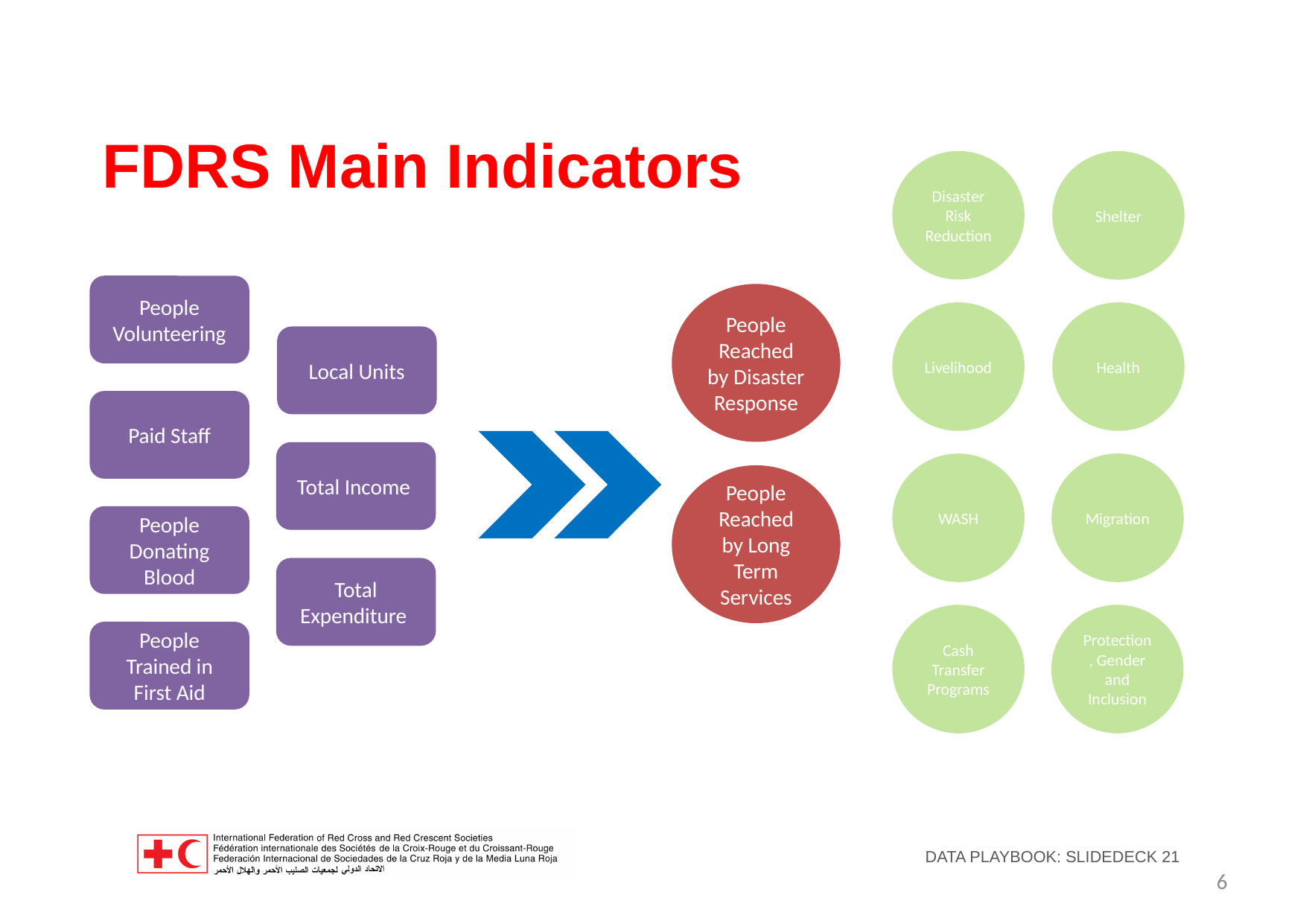

# FDRS Main Indicators
Disaster Risk Reduction
Shelter
Livelihood
Health
WASH
Migration
Cash Transfer Programs
Protection, Gender and Inclusion
People Reached by Disaster Response
People Reached by Long Term Services
People Volunteering
Local Units
Paid Staff
Total Income
People Donating Blood
Total Expenditure
People Trained in First Aid

6